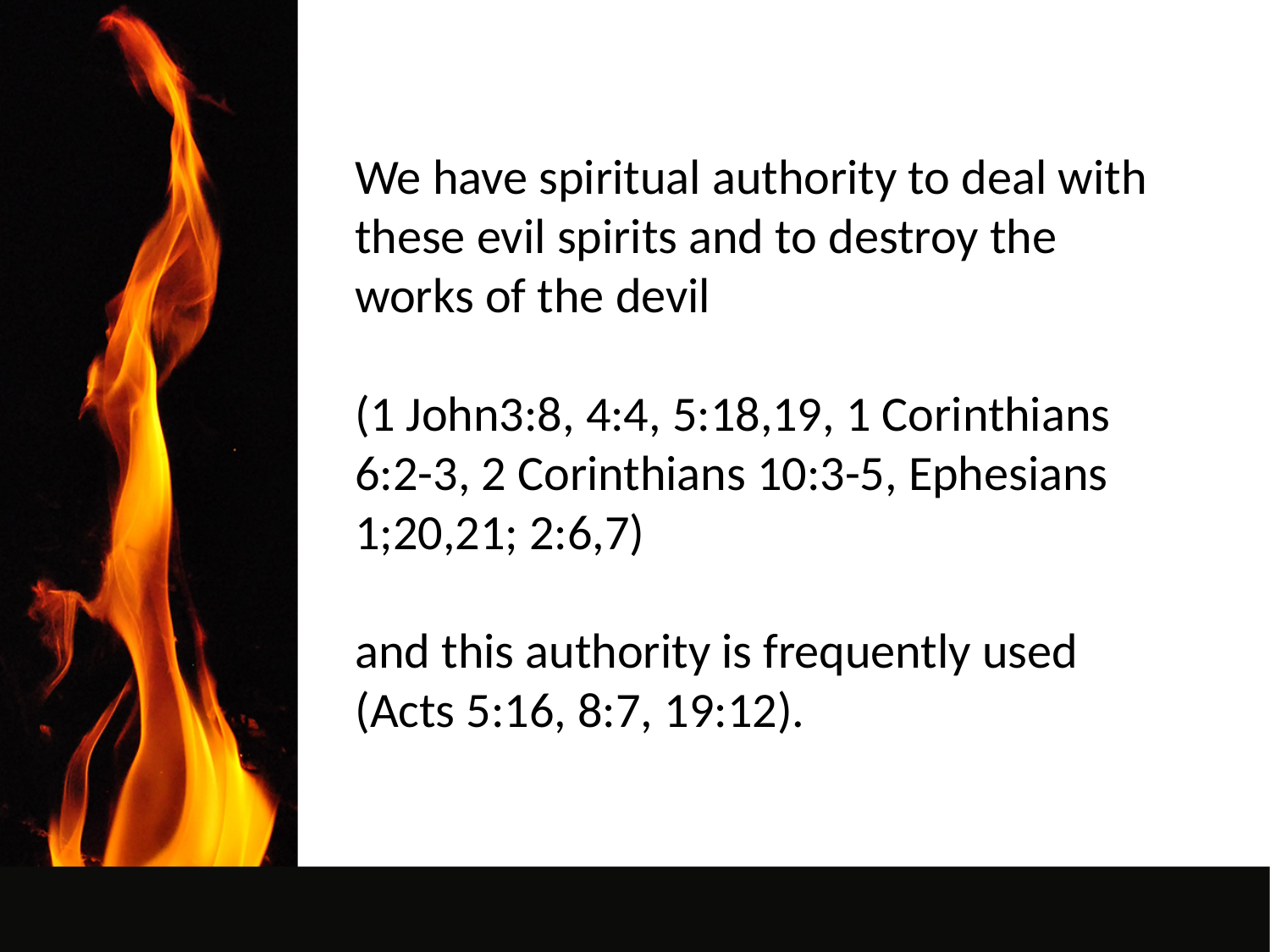

We have spiritual authority to deal with these evil spirits and to destroy the works of the devil
(1 John3:8, 4:4, 5:18,19, 1 Corinthians 6:2-3, 2 Corinthians 10:3-5, Ephesians 1;20,21; 2:6,7)
and this authority is frequently used (Acts 5:16, 8:7, 19:12).